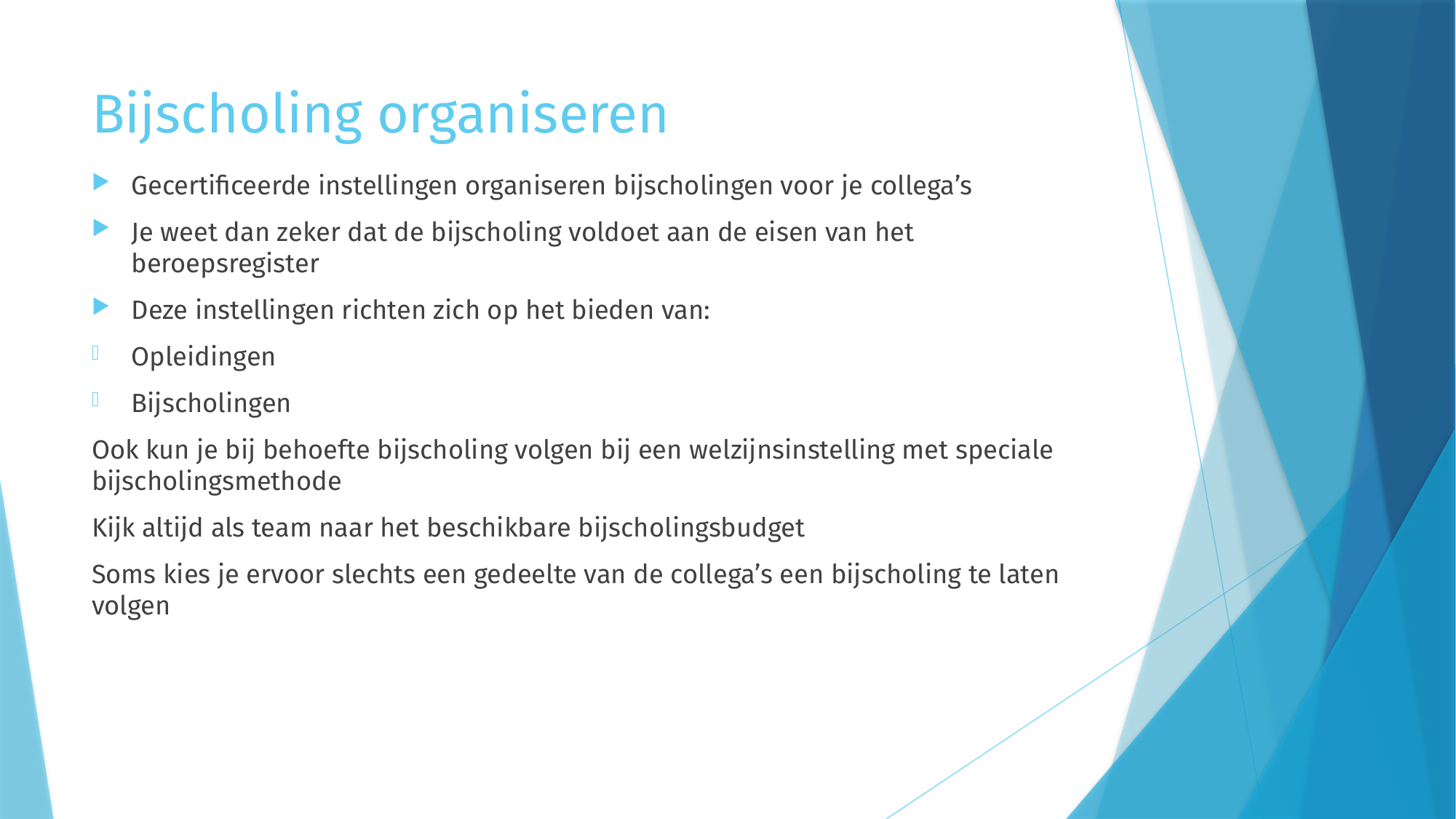

# Bijscholing organiseren
Gecertificeerde instellingen organiseren bijscholingen voor je collega’s
Je weet dan zeker dat de bijscholing voldoet aan de eisen van het beroepsregister
Deze instellingen richten zich op het bieden van:
Opleidingen
Bijscholingen
Ook kun je bij behoefte bijscholing volgen bij een welzijnsinstelling met speciale bijscholingsmethode
Kijk altijd als team naar het beschikbare bijscholingsbudget
Soms kies je ervoor slechts een gedeelte van de collega’s een bijscholing te laten volgen